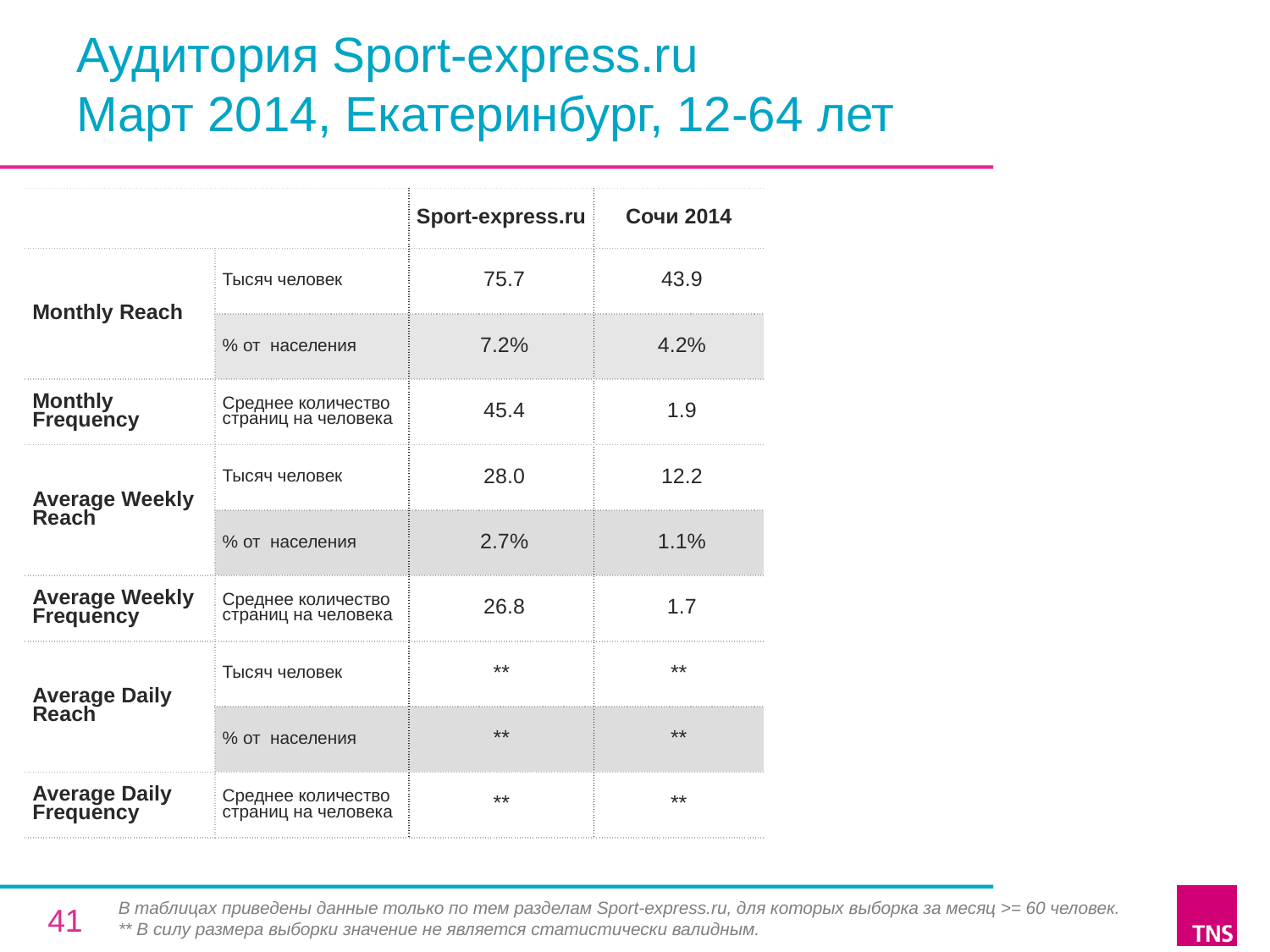

# Аудитория Sport-express.ru Март 2014, Екатеринбург, 12-64 лет
|  |  | Sport-express.ru | Сочи 2014 |
| --- | --- | --- | --- |
| Monthly Reach | Тысяч человек | 75.7 | 43.9 |
|  | % от населения | 7.2% | 4.2% |
| Monthly Frequency | Среднее количество страниц на человека | 45.4 | 1.9 |
| Average Weekly Reach | Тысяч человек | 28.0 | 12.2 |
|  | % от населения | 2.7% | 1.1% |
| Average Weekly Frequency | Среднее количество страниц на человека | 26.8 | 1.7 |
| Average Daily Reach | Тысяч человек | \*\* | \*\* |
|  | % от населения | \*\* | \*\* |
| Average Daily Frequency | Среднее количество страниц на человека | \*\* | \*\* |
В таблицах приведены данные только по тем разделам Sport-express.ru, для которых выборка за месяц >= 60 человек.
** В силу размера выборки значение не является статистически валидным.
41